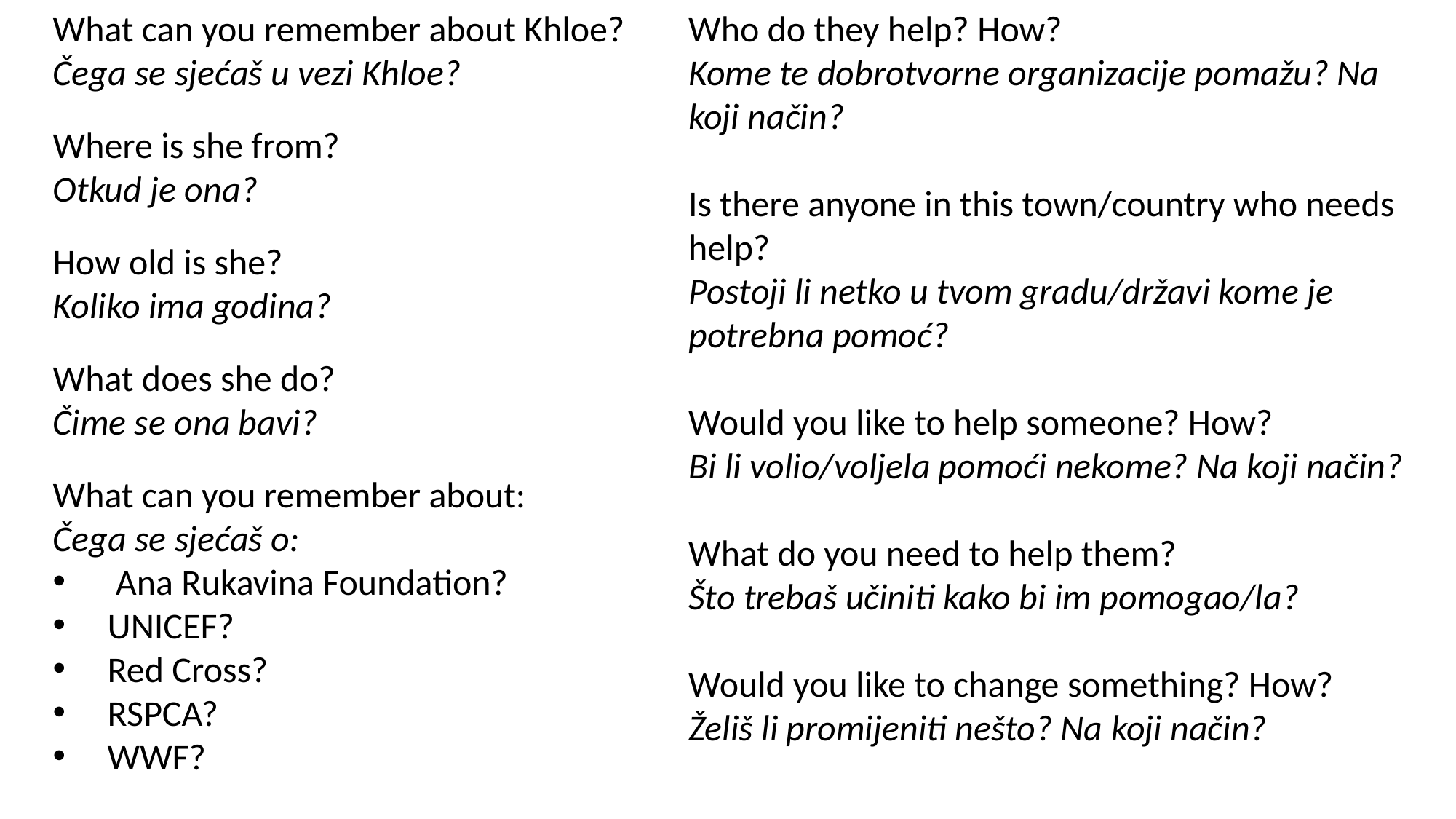

What can you remember about Khloe?
Čega se sjećaš u vezi Khloe?

Where is she from?
Otkud je ona?

How old is she?
Koliko ima godina?

What does she do?
Čime se ona bavi?

What can you remember about:
Čega se sjećaš o:
 Ana Rukavina Foundation?
UNICEF?
Red Cross?
RSPCA?
WWF?
Who do they help? How?
Kome te dobrotvorne organizacije pomažu? Na koji način?

Is there anyone in this town/country who needs help?
Postoji li netko u tvom gradu/državi kome je potrebna pomoć?

Would you like to help someone? How?
Bi li volio/voljela pomoći nekome? Na koji način?

What do you need to help them?
Što trebaš učiniti kako bi im pomogao/la?

Would you like to change something? How?
Želiš li promijeniti nešto? Na koji način?